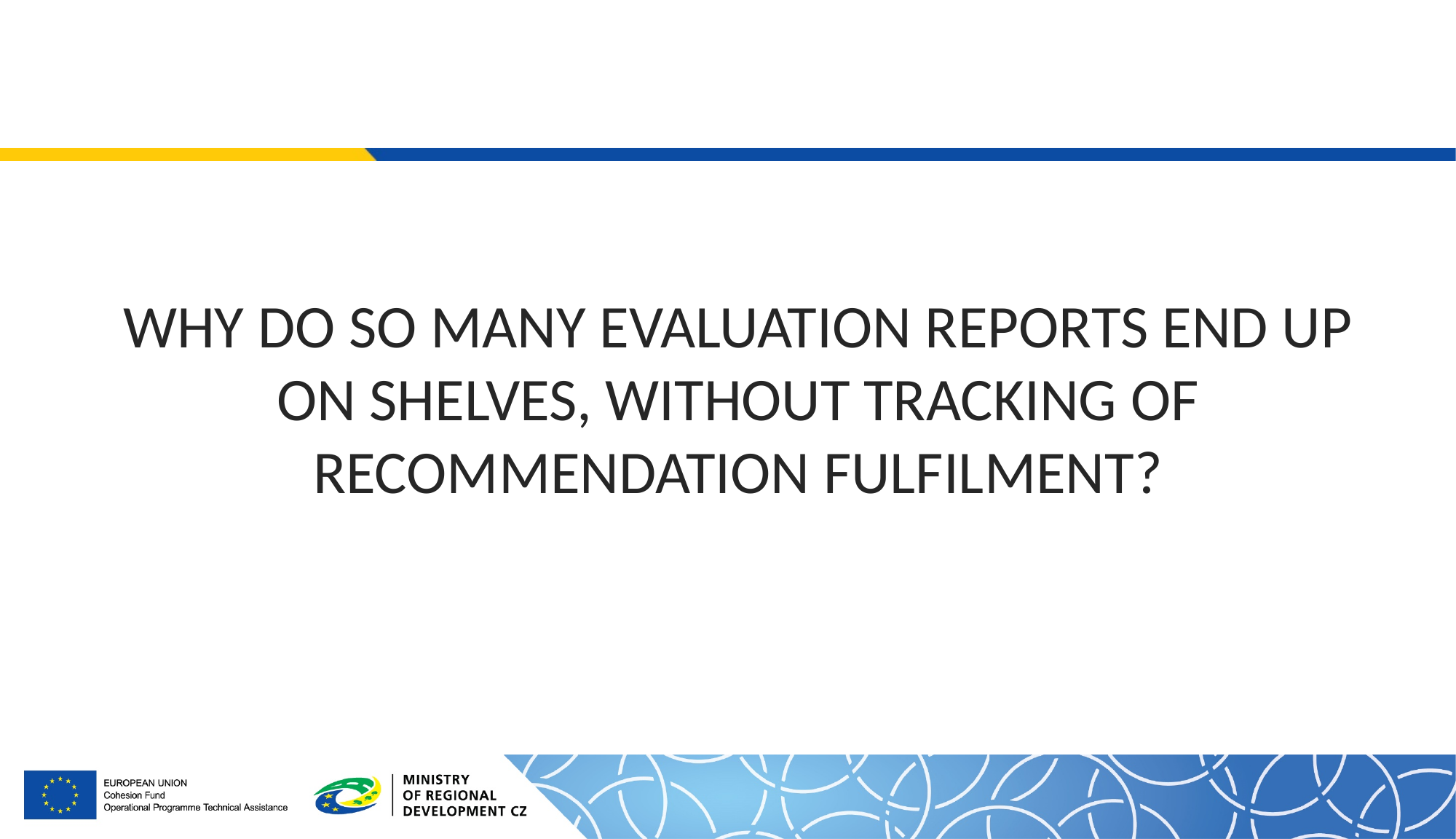

#

WHY DO SO MANY EVALUATION REPORTS END UP ON SHELVES, WITHOUT TRACKING OF RECOMMENDATION FULFILMENT?